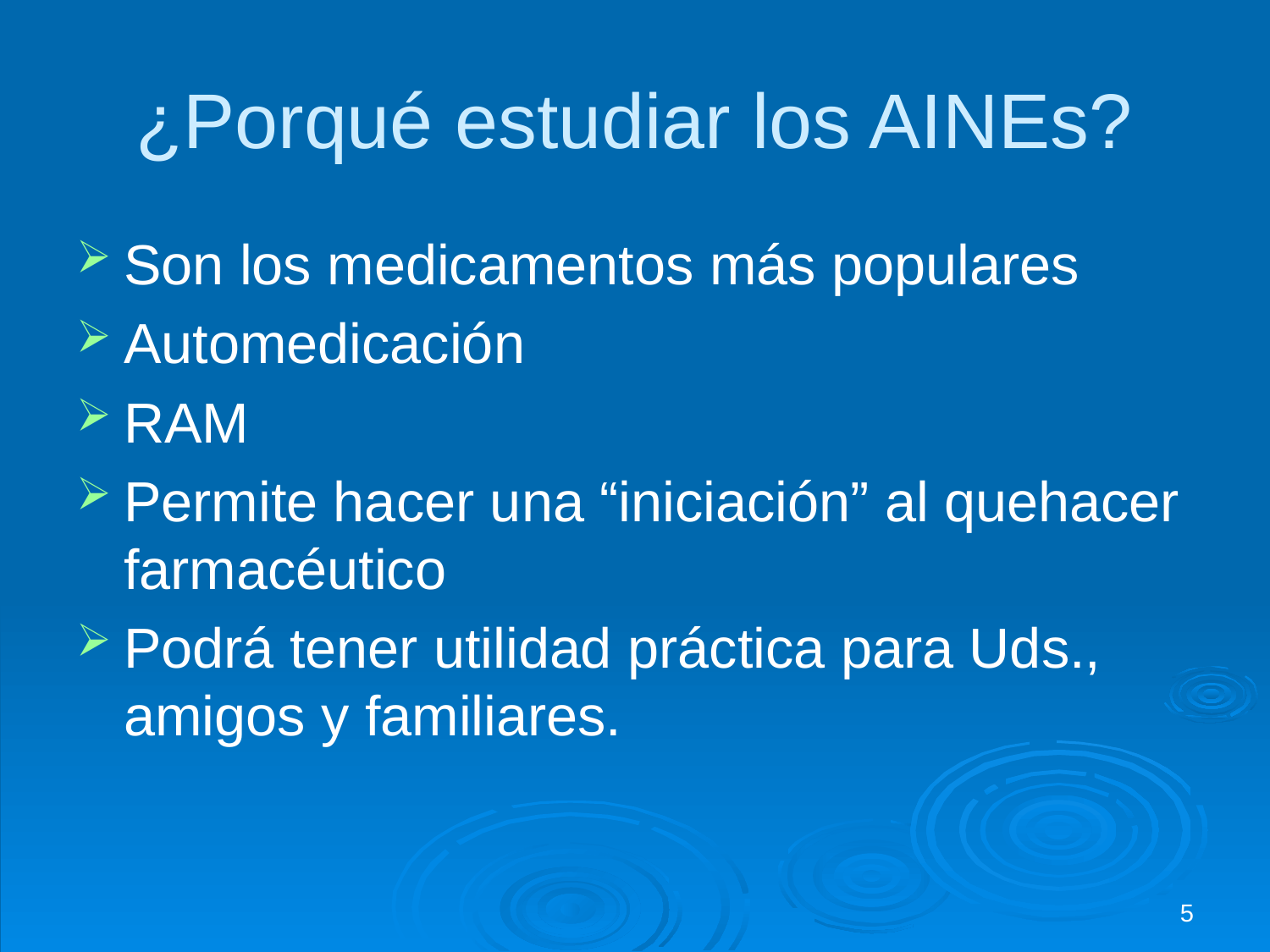

# ¿Porqué estudiar los AINEs?
Son los medicamentos más populares
Automedicación
RAM
Permite hacer una “iniciación” al quehacer farmacéutico
Podrá tener utilidad práctica para Uds., amigos y familiares.
5